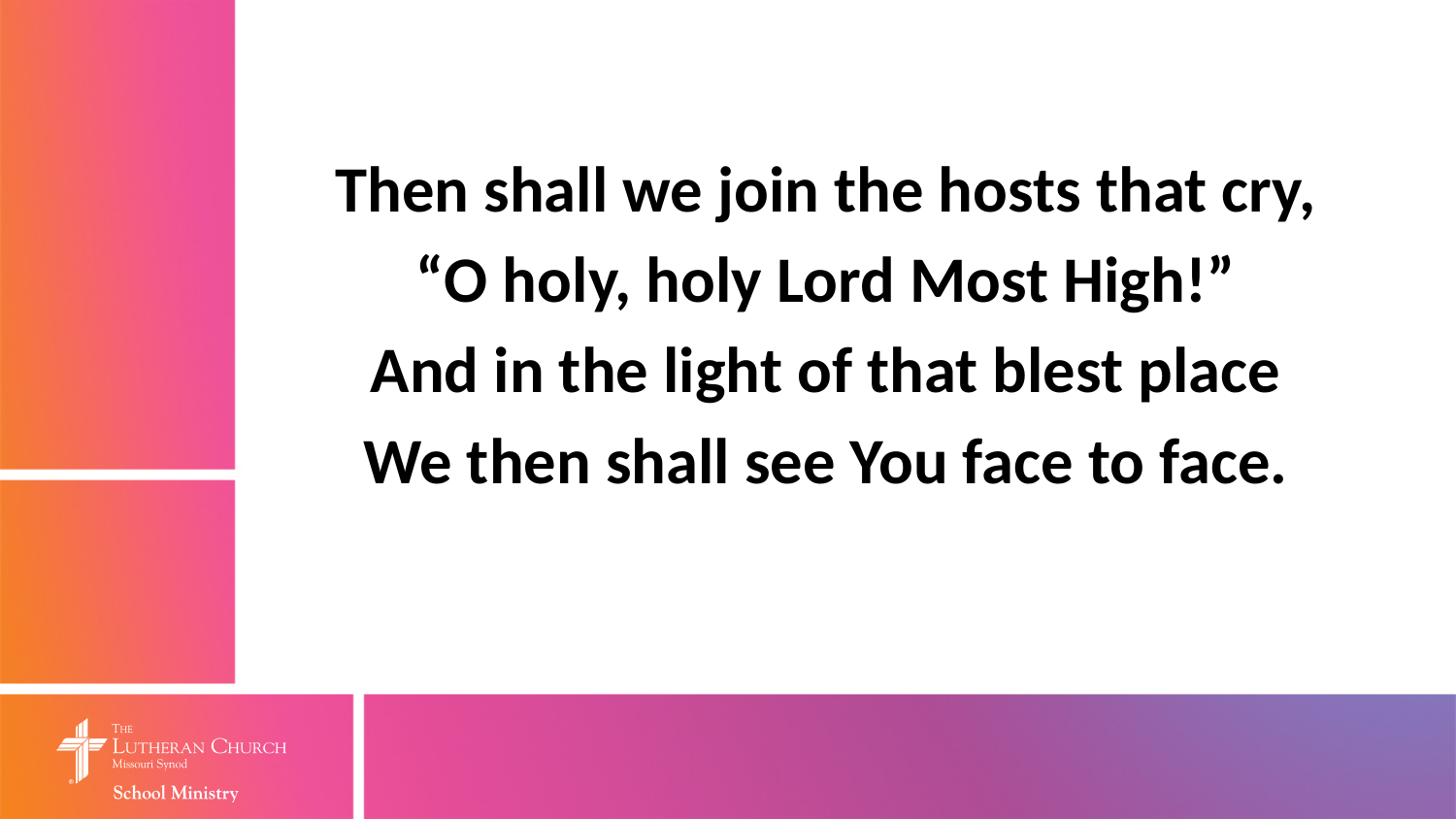

Then shall we join the hosts that cry,
“O holy, holy Lord Most High!”
And in the light of that blest place
We then shall see You face to face.